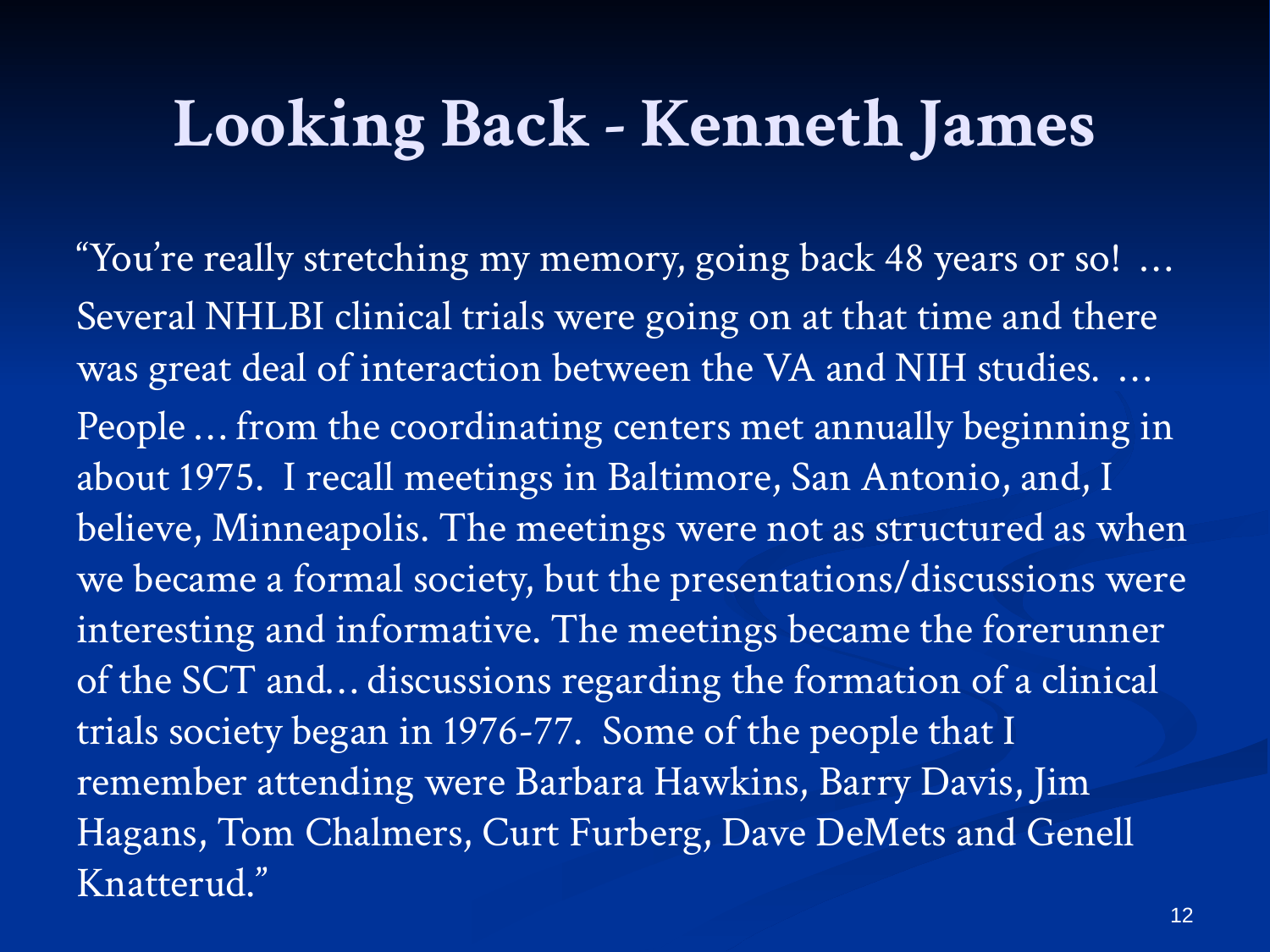

# Looking Back - Kenneth James
“You’re really stretching my memory, going back 48 years or so!  …
Several NHLBI clinical trials were going on at that time and there was great deal of interaction between the VA and NIH studies.  …
People … from the coordinating centers met annually beginning in about 1975.  I recall meetings in Baltimore, San Antonio, and, I believe, Minneapolis. The meetings were not as structured as when we became a formal society, but the presentations/discussions were interesting and informative. The meetings became the forerunner of the SCT and… discussions regarding the formation of a clinical trials society began in 1976-77.  Some of the people that I remember attending were Barbara Hawkins, Barry Davis, Jim Hagans, Tom Chalmers, Curt Furberg, Dave DeMets and Genell Knatterud.”
12